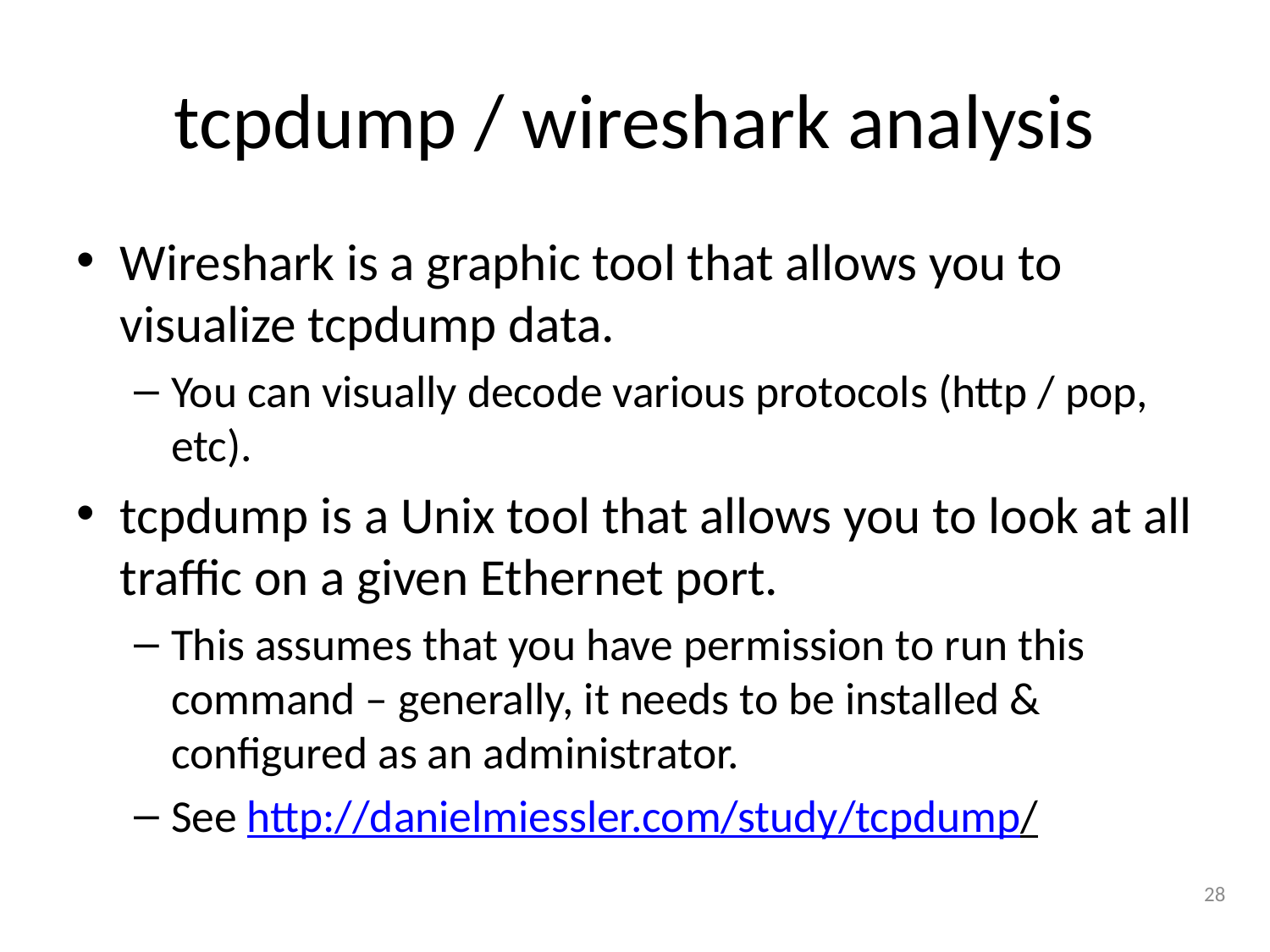

# tcpdump / wireshark analysis
Wireshark is a graphic tool that allows you to visualize tcpdump data.
You can visually decode various protocols (http / pop, etc).
tcpdump is a Unix tool that allows you to look at all traffic on a given Ethernet port.
This assumes that you have permission to run this command – generally, it needs to be installed & configured as an administrator.
See http://danielmiessler.com/study/tcpdump/
28